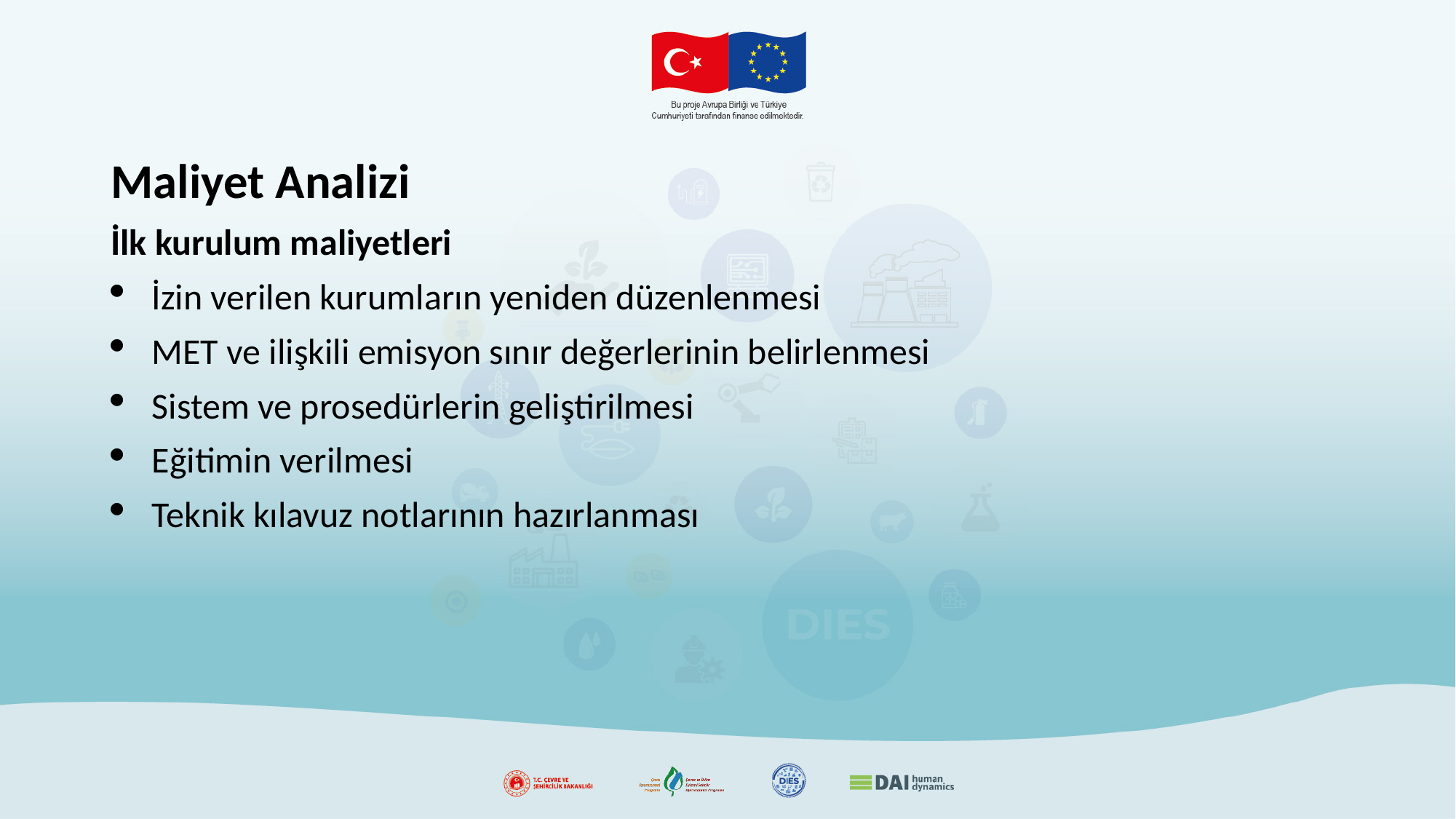

# Maliyet Analizi
İlk kurulum maliyetleri
İzin verilen kurumların yeniden düzenlenmesi
MET ve ilişkili emisyon sınır değerlerinin belirlenmesi
Sistem ve prosedürlerin geliştirilmesi
Eğitimin verilmesi
Teknik kılavuz notlarının hazırlanması